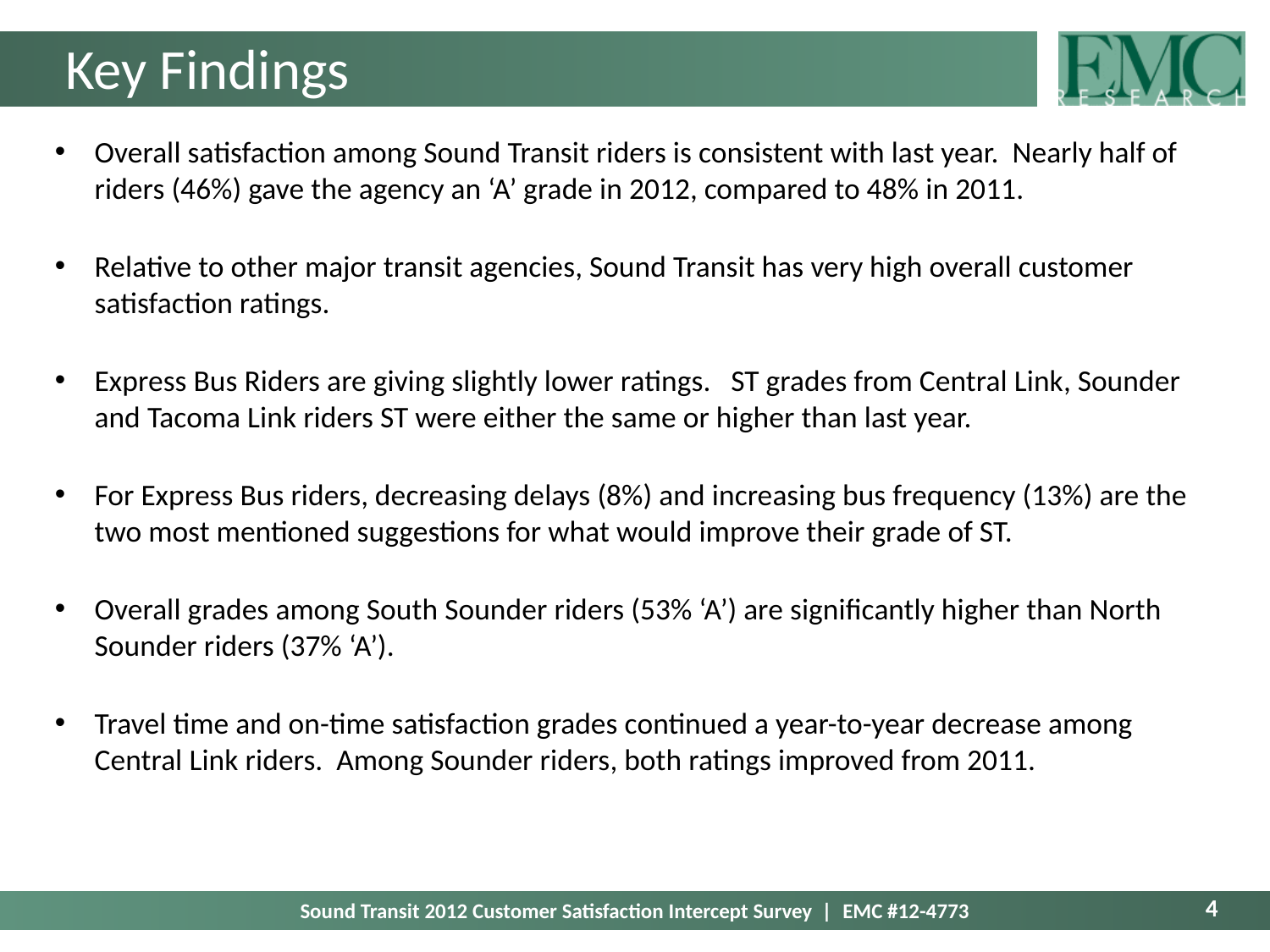

# Key Findings
Overall satisfaction among Sound Transit riders is consistent with last year.  Nearly half of riders (46%) gave the agency an ‘A’ grade in 2012, compared to 48% in 2011.
Relative to other major transit agencies, Sound Transit has very high overall customer satisfaction ratings.
Express Bus Riders are giving slightly lower ratings.   ST grades from Central Link, Sounder and Tacoma Link riders ST were either the same or higher than last year.
For Express Bus riders, decreasing delays (8%) and increasing bus frequency (13%) are the two most mentioned suggestions for what would improve their grade of ST.
Overall grades among South Sounder riders (53% ‘A’) are significantly higher than North Sounder riders (37% ‘A’).
Travel time and on-time satisfaction grades continued a year-to-year decrease among Central Link riders.  Among Sounder riders, both ratings improved from 2011.